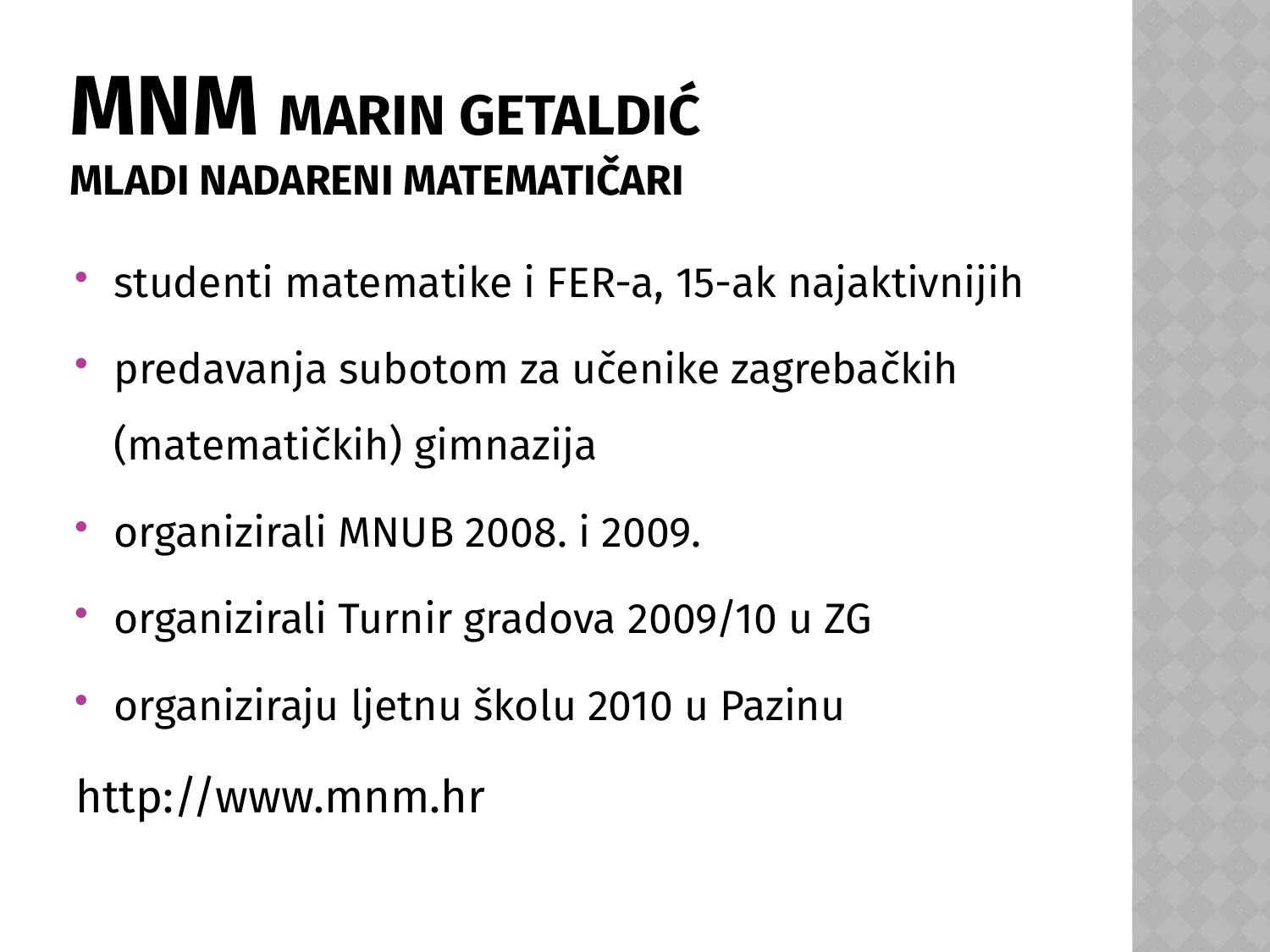

# MNM Marin GETALDIĆ Mladi nadareni matematičari
studenti matematike i FER-a, 15-ak najaktivnijih
predavanja subotom za učenike zagrebačkih (matematičkih) gimnazija
organizirali MNUB 2008. i 2009.
organizirali Turnir gradova 2009/10 u ZG
organiziraju ljetnu školu 2010 u Pazinu

http://www.mnm.hr